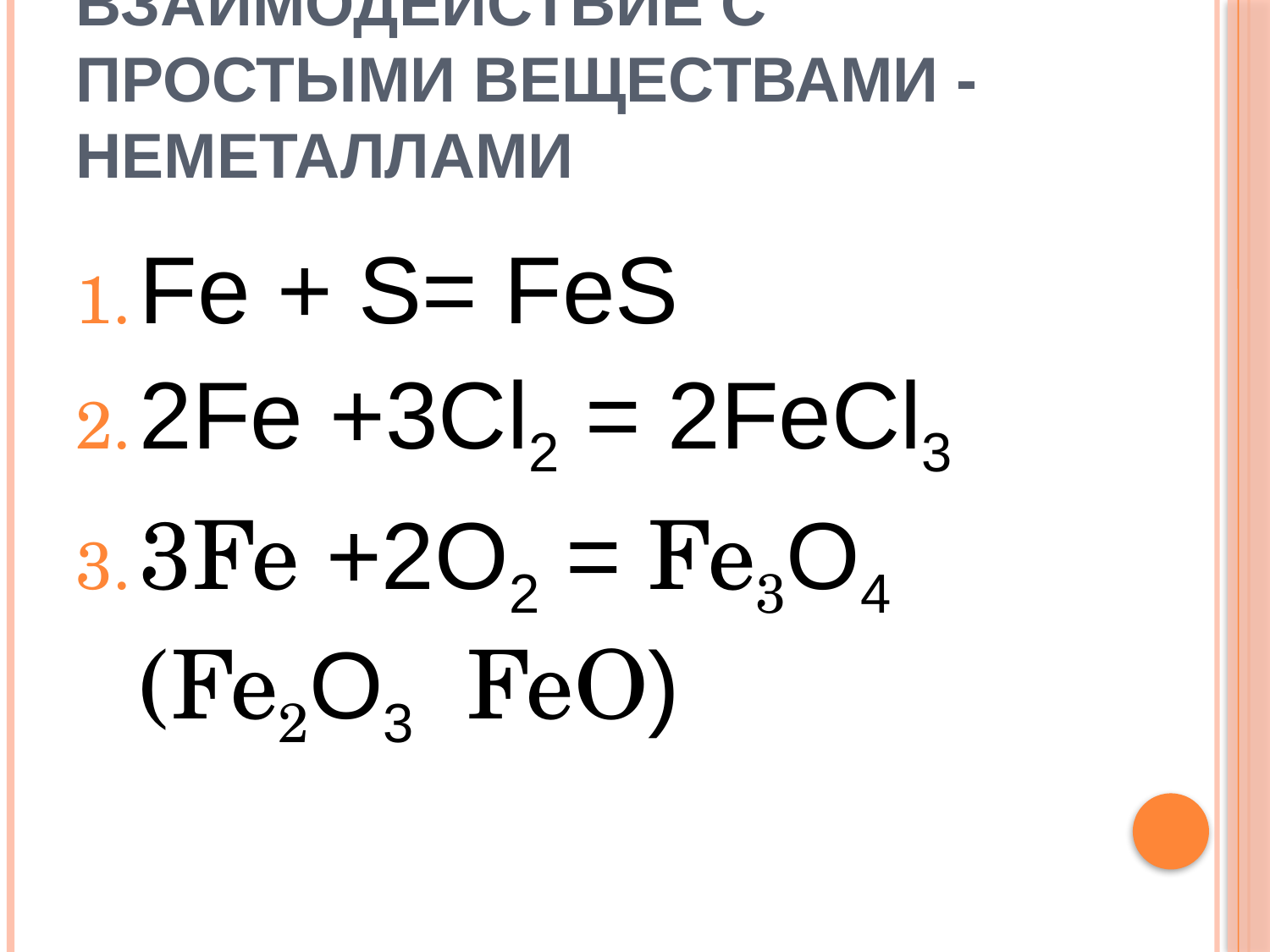

# Взаимодействие с простыми веществами - неметаллами
Fe + S= FeS
2Fe +3Cl2 = 2FeCl3
3Fe +2O2 = Fe3O4  (Fe2O3  FeO)